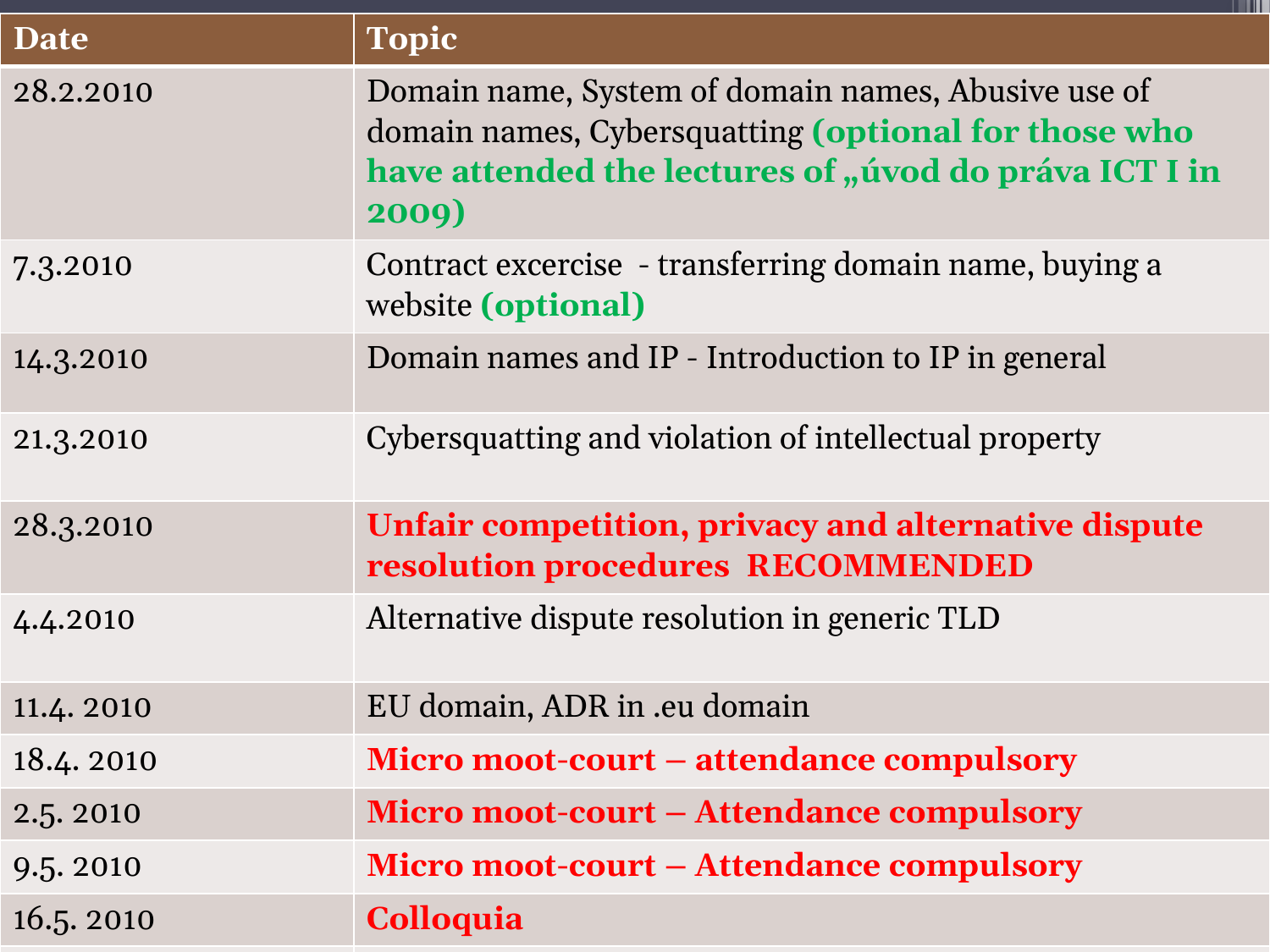

| Date | Topic |
| --- | --- |
| 28.2.2010 | Domain name, System of domain names, Abusive use of domain names, Cybersquatting (optional for those who have attended the lectures of „úvod do práva ICT I in 2009) |
| 7.3.2010 | Contract excercise - transferring domain name, buying a website (optional) |
| 14.3.2010 | Domain names and IP - Introduction to IP in general |
| 21.3.2010 | Cybersquatting and violation of intellectual property |
| 28.3.2010 | Unfair competition, privacy and alternative dispute resolution procedures RECOMMENDED |
| 4.4.2010 | Alternative dispute resolution in generic TLD |
| 11.4. 2010 | EU domain, ADR in .eu domain |
| 18.4. 2010 | Micro moot-court – attendance compulsory |
| 2.5. 2010 | Micro moot-court – Attendance compulsory |
| 9.5. 2010 | Micro moot-court – Attendance compulsory |
| 16.5. 2010 | Colloquia |
|  |  |